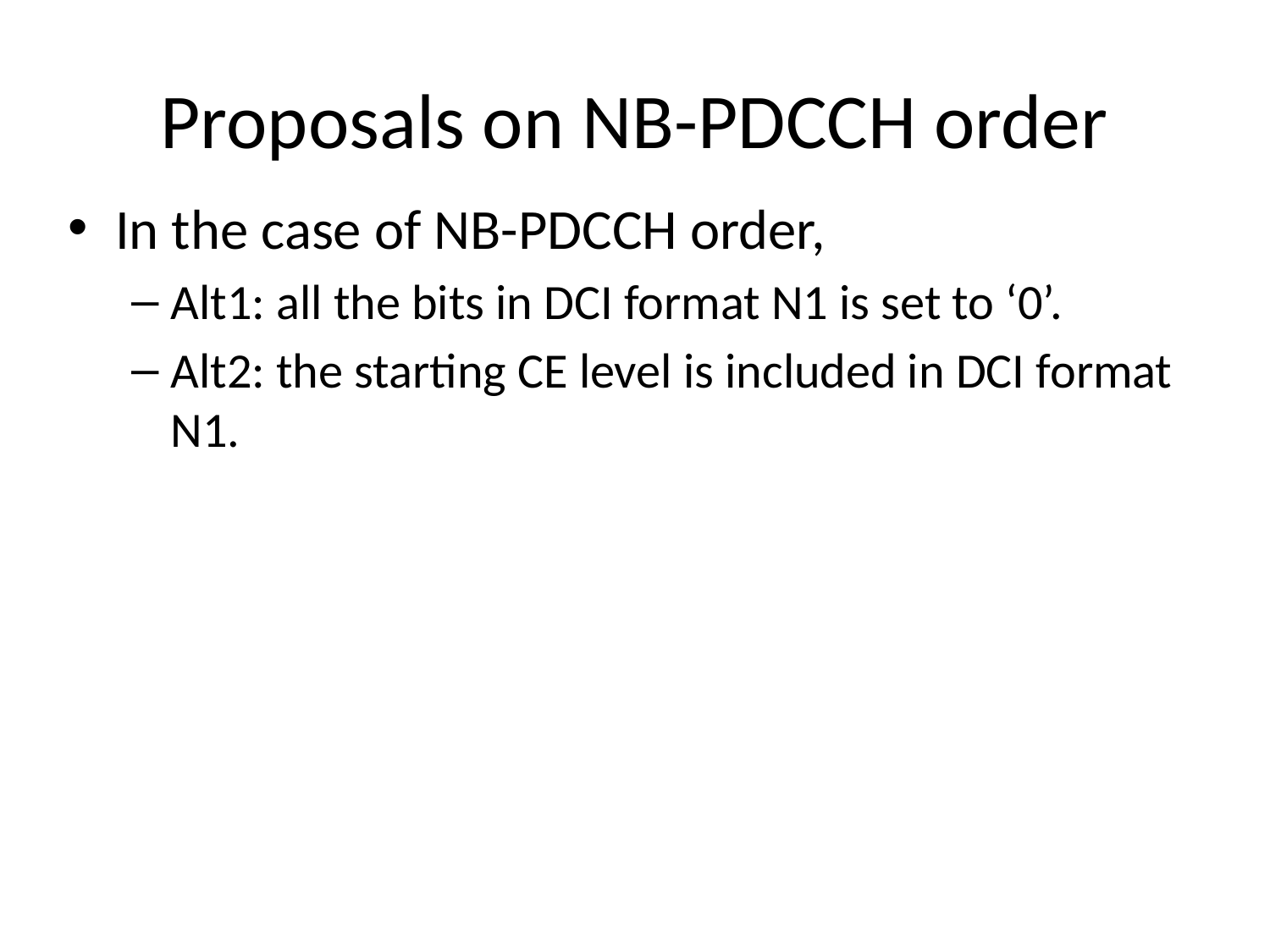

# Proposals on NB-PDCCH order
In the case of NB-PDCCH order,
Alt1: all the bits in DCI format N1 is set to ‘0’.
Alt2: the starting CE level is included in DCI format N1.